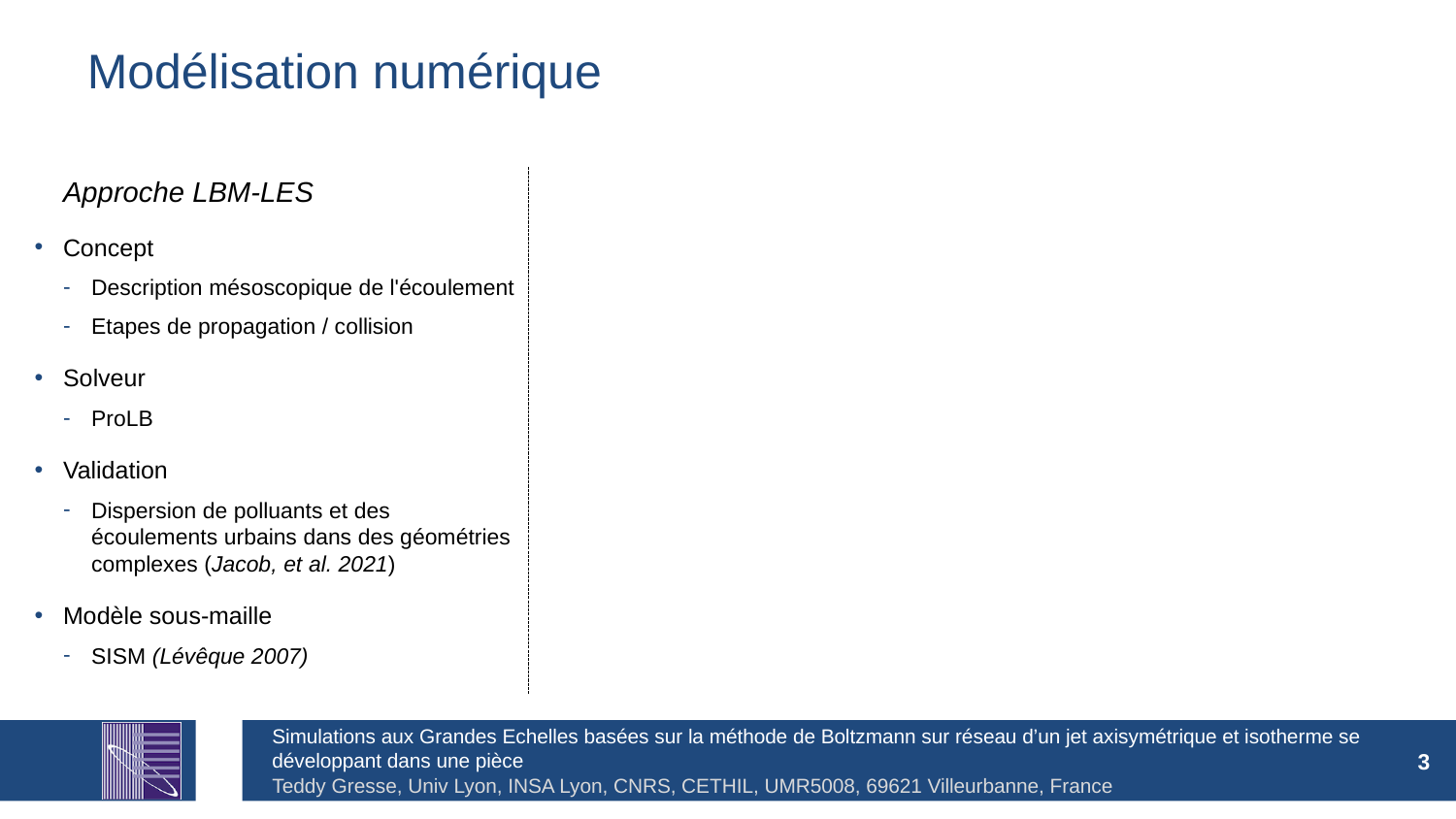

# Modélisation numérique

Approche LBM-LES
Concept
Description mésoscopique de l'écoulement
Etapes de propagation / collision
Solveur
ProLB
Validation
Dispersion de polluants et des écoulements urbains dans des géométries complexes (Jacob, et al. 2021)
Modèle sous-maille
SISM (Lévêque 2007)
Simulations aux Grandes Echelles basées sur la méthode de Boltzmann sur réseau d’un jet axisymétrique et isotherme se développant dans une pièce
3
Teddy Gresse, Univ Lyon, INSA Lyon, CNRS, CETHIL, UMR5008, 69621 Villeurbanne, France